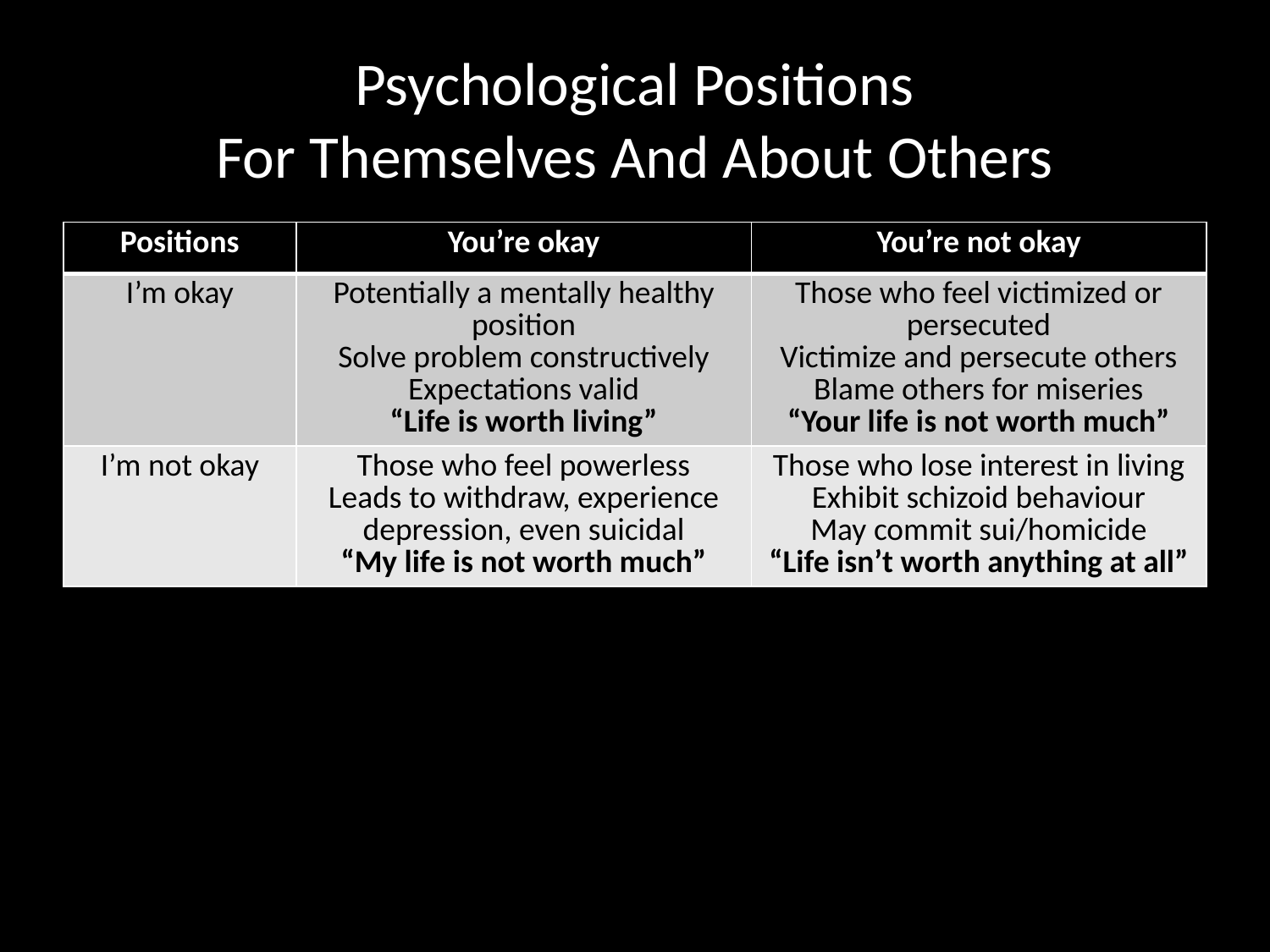

# Psychological Positions For Themselves And About Others
| Positions | You’re okay | You’re not okay |
| --- | --- | --- |
| I’m okay | Potentially a mentally healthy position Solve problem constructively Expectations valid “Life is worth living” | Those who feel victimized or persecuted Victimize and persecute others Blame others for miseries “Your life is not worth much” |
| I’m not okay | Those who feel powerless Leads to withdraw, experience depression, even suicidal “My life is not worth much” | Those who lose interest in living Exhibit schizoid behaviour May commit sui/homicide “Life isn’t worth anything at all” |